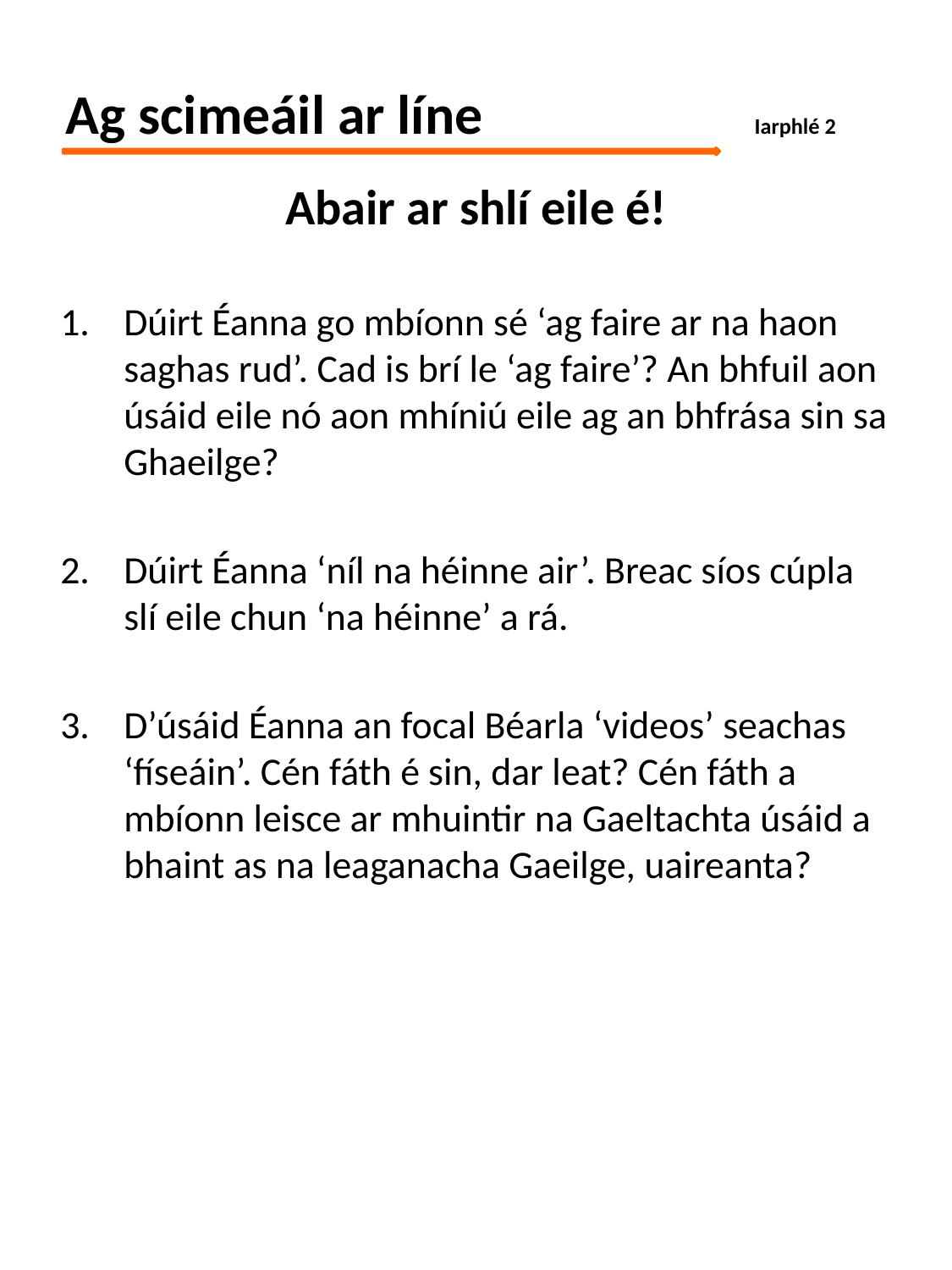

# Ag scimeáil ar líne	   	       Iarphlé 2

Abair ar shlí eile é!

Dúirt Éanna go mbíonn sé ‘ag faire ar na haon saghas rud’. Cad is brí le ‘ag faire’? An bhfuil aon úsáid eile nó aon mhíniú eile ag an bhfrása sin sa Ghaeilge?

Dúirt Éanna ‘níl na héinne air’. Breac síos cúpla slí eile chun ‘na héinne’ a rá.

D’úsáid Éanna an focal Béarla ‘videos’ seachas ‘físeáin’. Cén fáth é sin, dar leat? Cén fáth a mbíonn leisce ar mhuintir na Gaeltachta úsáid a bhaint as na leaganacha Gaeilge, uaireanta?